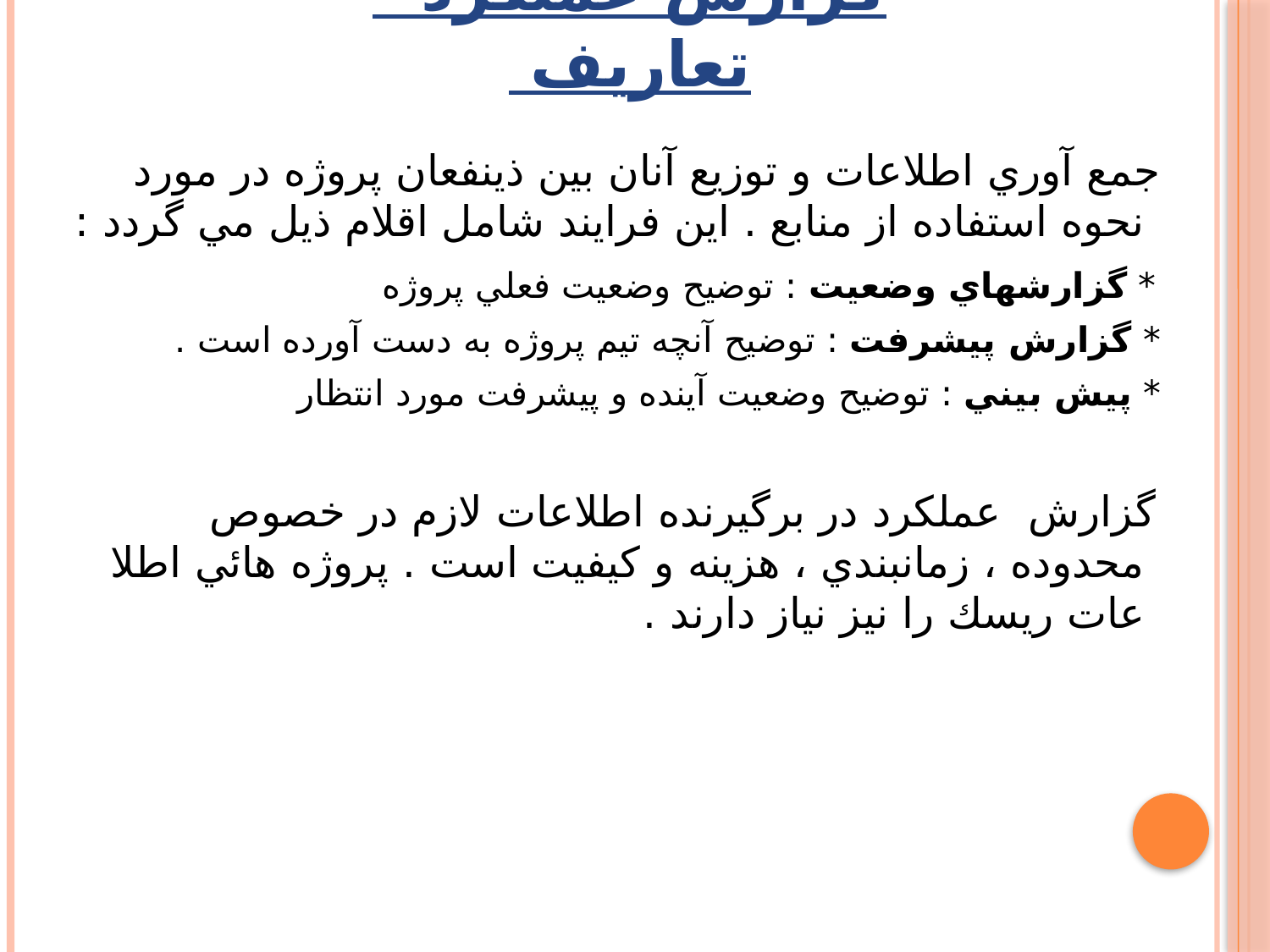

# گزارش عملكرد - تعاریف
  جمع آوري اطلاعات و توزيع آنان بين ذينفعان پروژه در مورد نحوه استفاده از منابع . اين فرايند شامل اقلام ذيل مي گردد :
  * گزارشهاي وضعيت : توضيح وضعيت فعلي پروژه
  * گزارش پيشرفت : توضيح آنچه تيم پروژه به دست آورده است .
  * پيش بيني : توضيح وضعيت آينده و پيشرفت مورد انتظار

  گزارش  عملكرد در برگيرنده اطلاعات لازم در خصوص محدوده ، زمانبندي ، هزينه و كيفيت است . پروژه هائي اطلا عات ريسك را نيز نياز دارند .